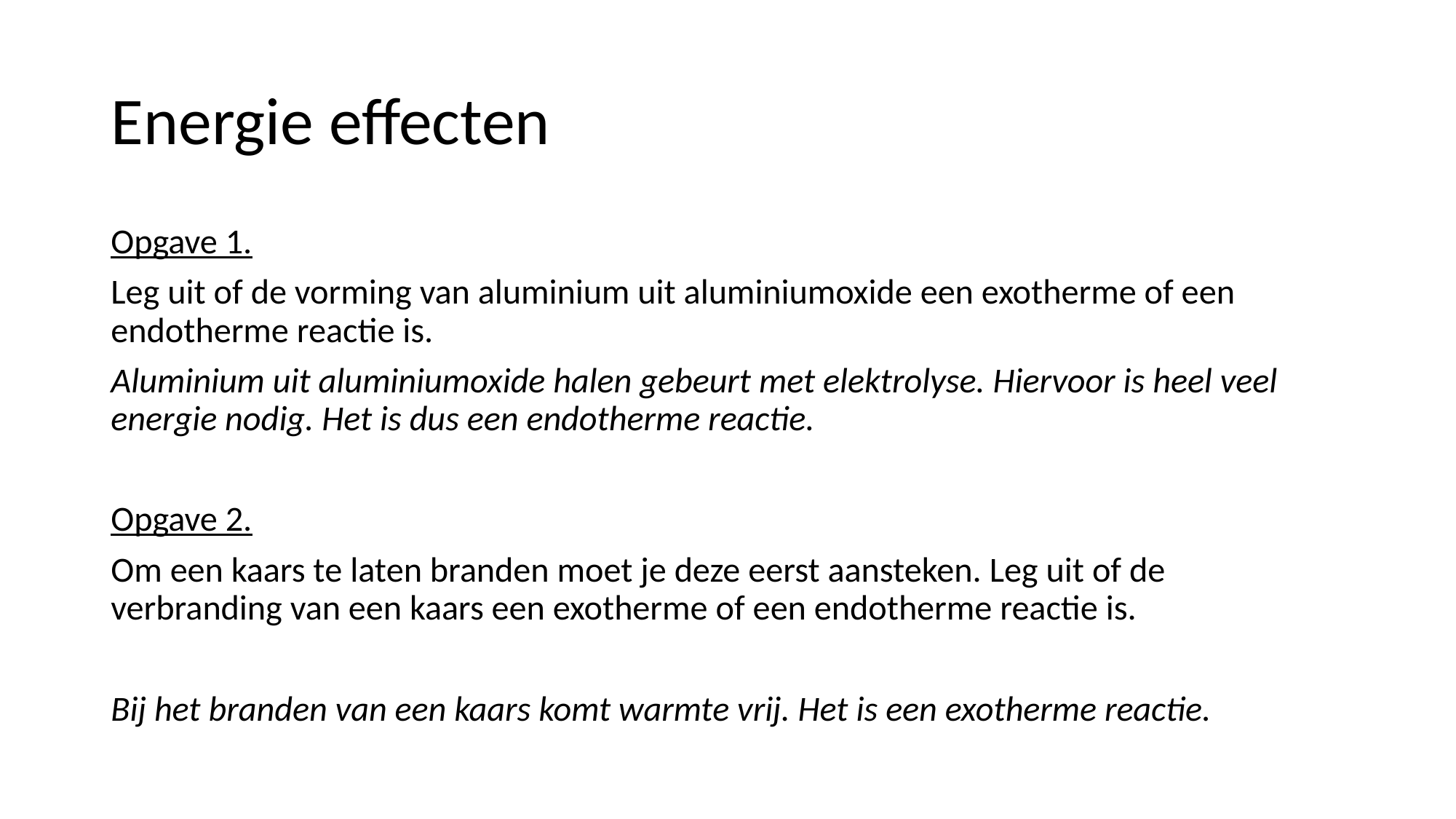

# Energie effecten
Opgave 1.
Leg uit of de vorming van aluminium uit aluminiumoxide een exotherme of een endotherme reactie is.
Aluminium uit aluminiumoxide halen gebeurt met elektrolyse. Hiervoor is heel veel energie nodig. Het is dus een endotherme reactie.

Opgave 2.
Om een kaars te laten branden moet je deze eerst aansteken. Leg uit of de verbranding van een kaars een exotherme of een endotherme reactie is.

Bij het branden van een kaars komt warmte vrij. Het is een exotherme reactie.